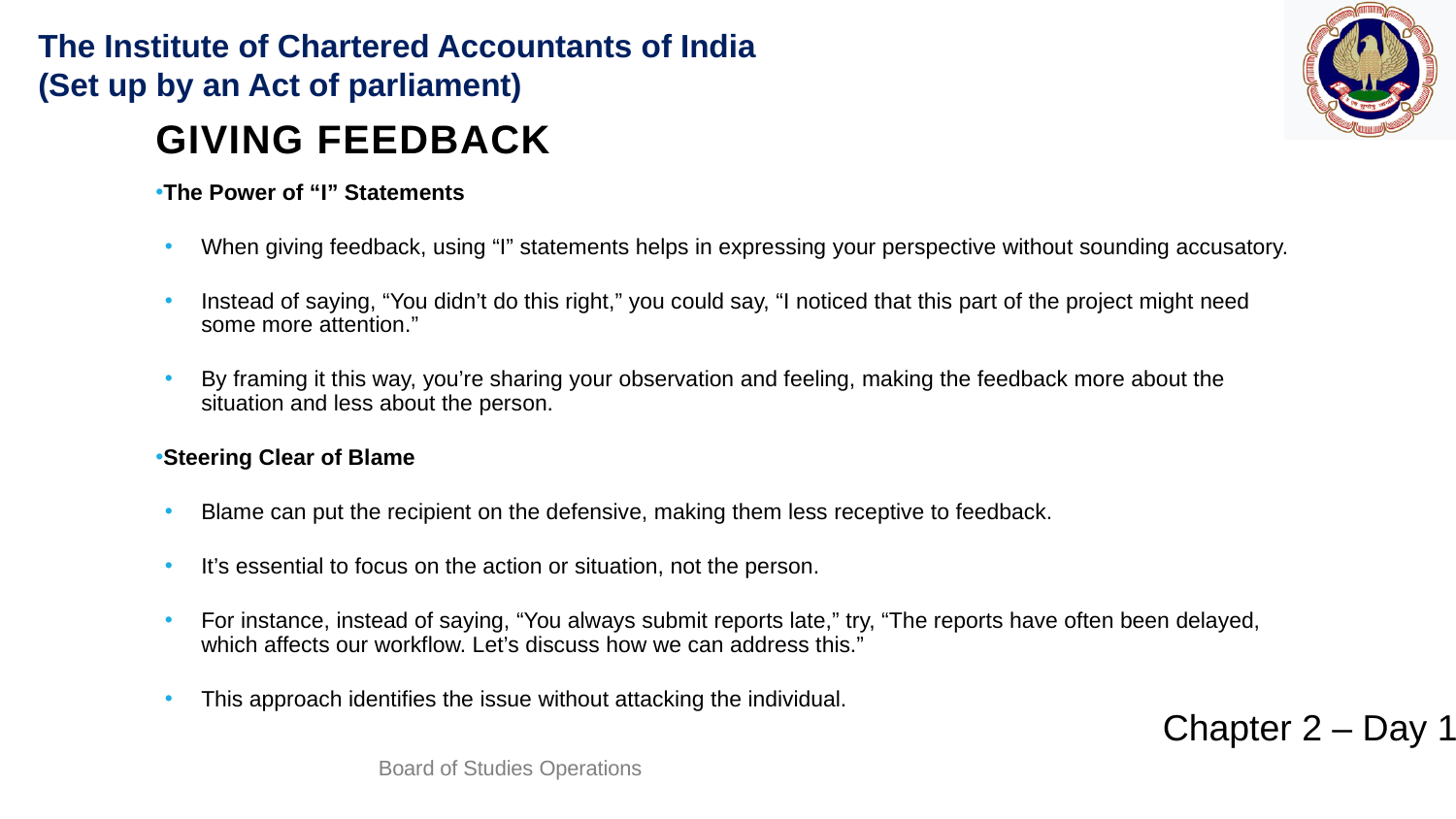

Giving Feedback
The Power of “I” Statements
When giving feedback, using “I” statements helps in expressing your perspective without sounding accusatory.
Instead of saying, “You didn’t do this right,” you could say, “I noticed that this part of the project might need some more attention.”
By framing it this way, you’re sharing your observation and feeling, making the feedback more about the situation and less about the person.
Steering Clear of Blame
Blame can put the recipient on the defensive, making them less receptive to feedback.
It’s essential to focus on the action or situation, not the person.
For instance, instead of saying, “You always submit reports late,” try, “The reports have often been delayed, which affects our workflow. Let’s discuss how we can address this.”
This approach identifies the issue without attacking the individual.